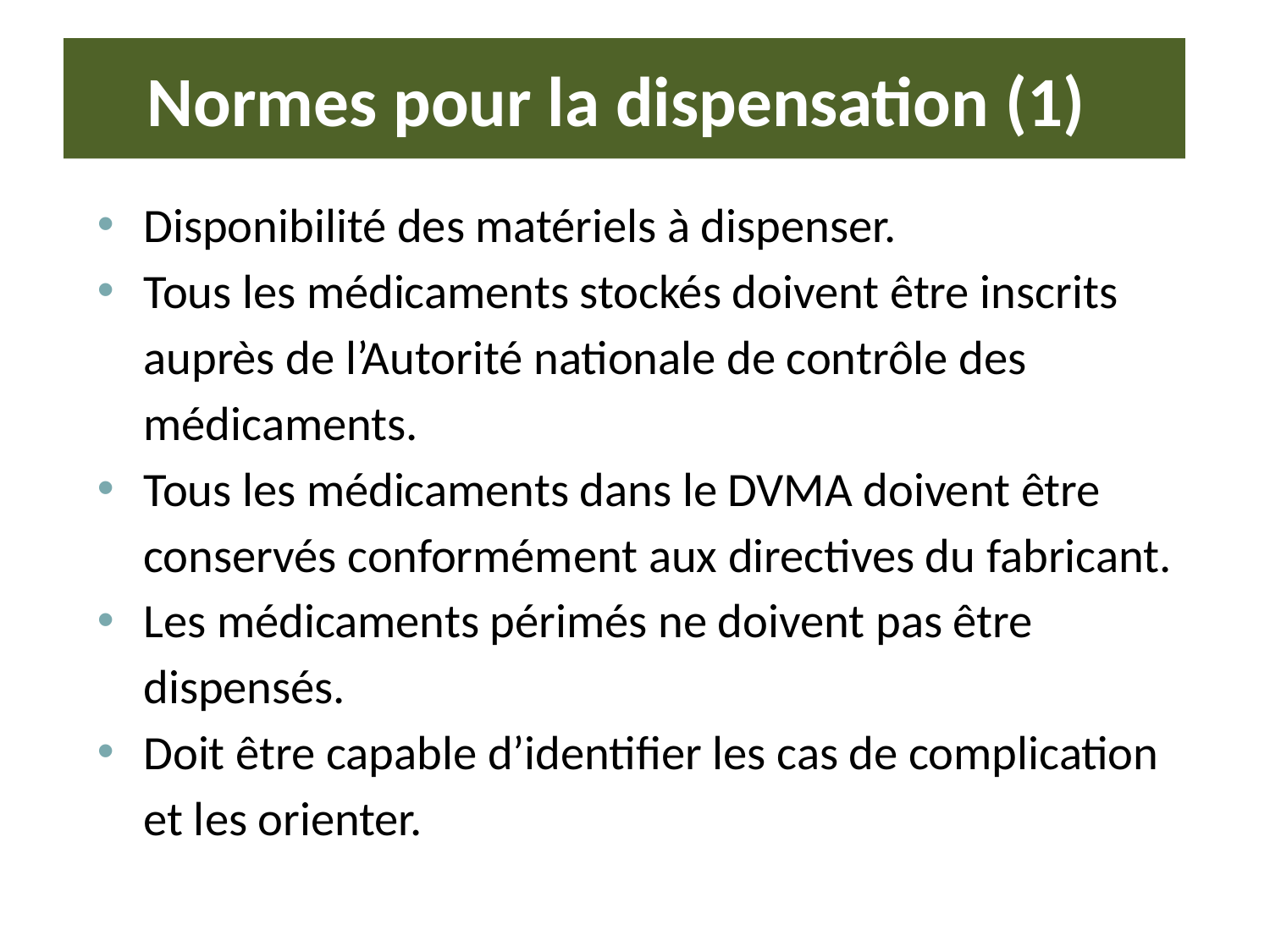

# Normes pour la dispensation (1)
Disponibilité des matériels à dispenser.
Tous les médicaments stockés doivent être inscrits auprès de l’Autorité nationale de contrôle des médicaments.
Tous les médicaments dans le DVMA doivent être conservés conformément aux directives du fabricant.
Les médicaments périmés ne doivent pas être dispensés.
Doit être capable d’identifier les cas de complication et les orienter.